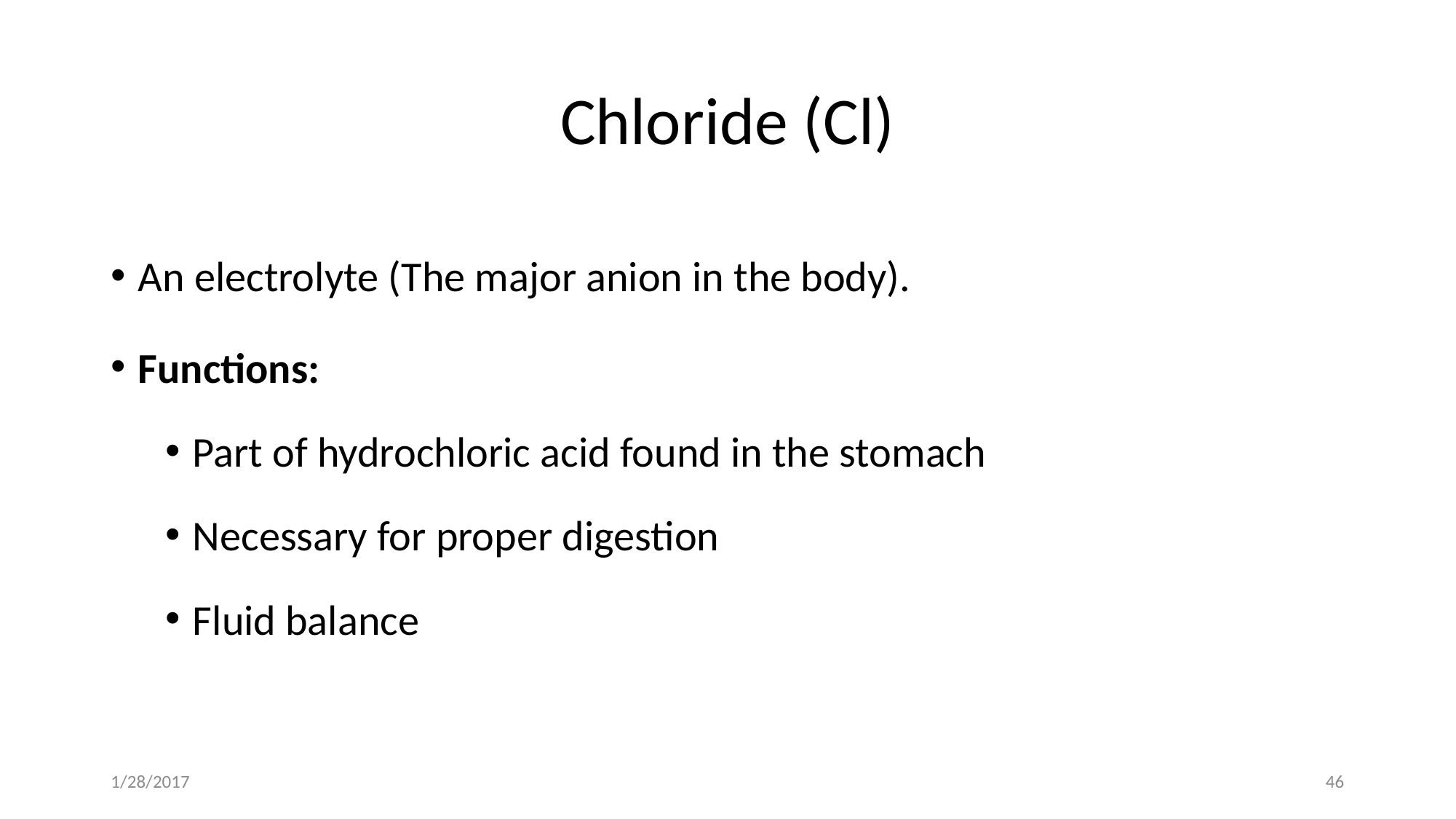

# Chloride (Cl)
An electrolyte (The major anion in the body).
Functions:
Part of hydrochloric acid found in the stomach
Necessary for proper digestion
Fluid balance

1/28/2017
46